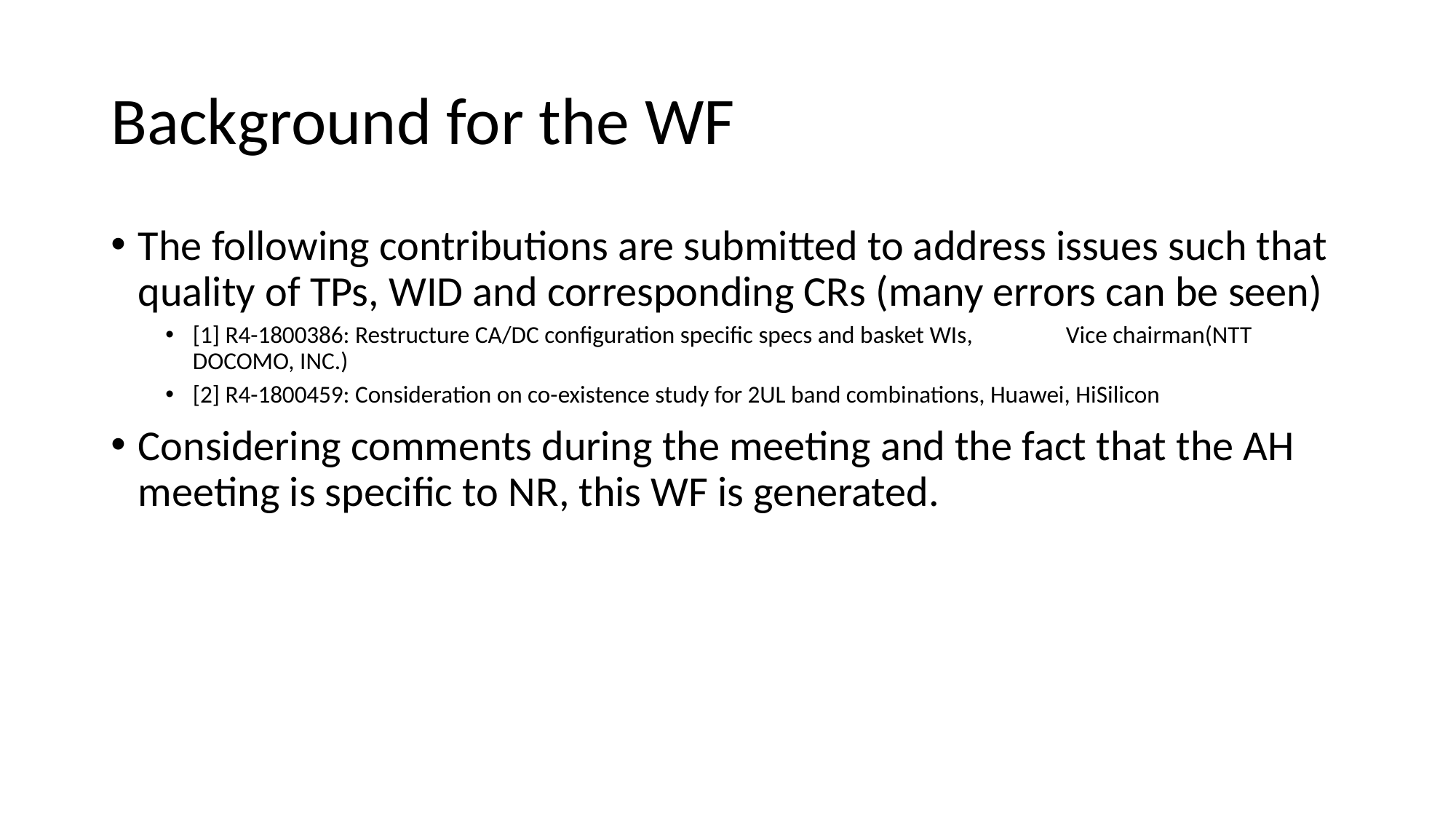

# Background for the WF
The following contributions are submitted to address issues such that quality of TPs, WID and corresponding CRs (many errors can be seen)
[1] R4-1800386: Restructure CA/DC configuration specific specs and basket WIs, 	Vice chairman(NTT DOCOMO, INC.)
[2] R4-1800459: Consideration on co-existence study for 2UL band combinations, Huawei, HiSilicon
Considering comments during the meeting and the fact that the AH meeting is specific to NR, this WF is generated.